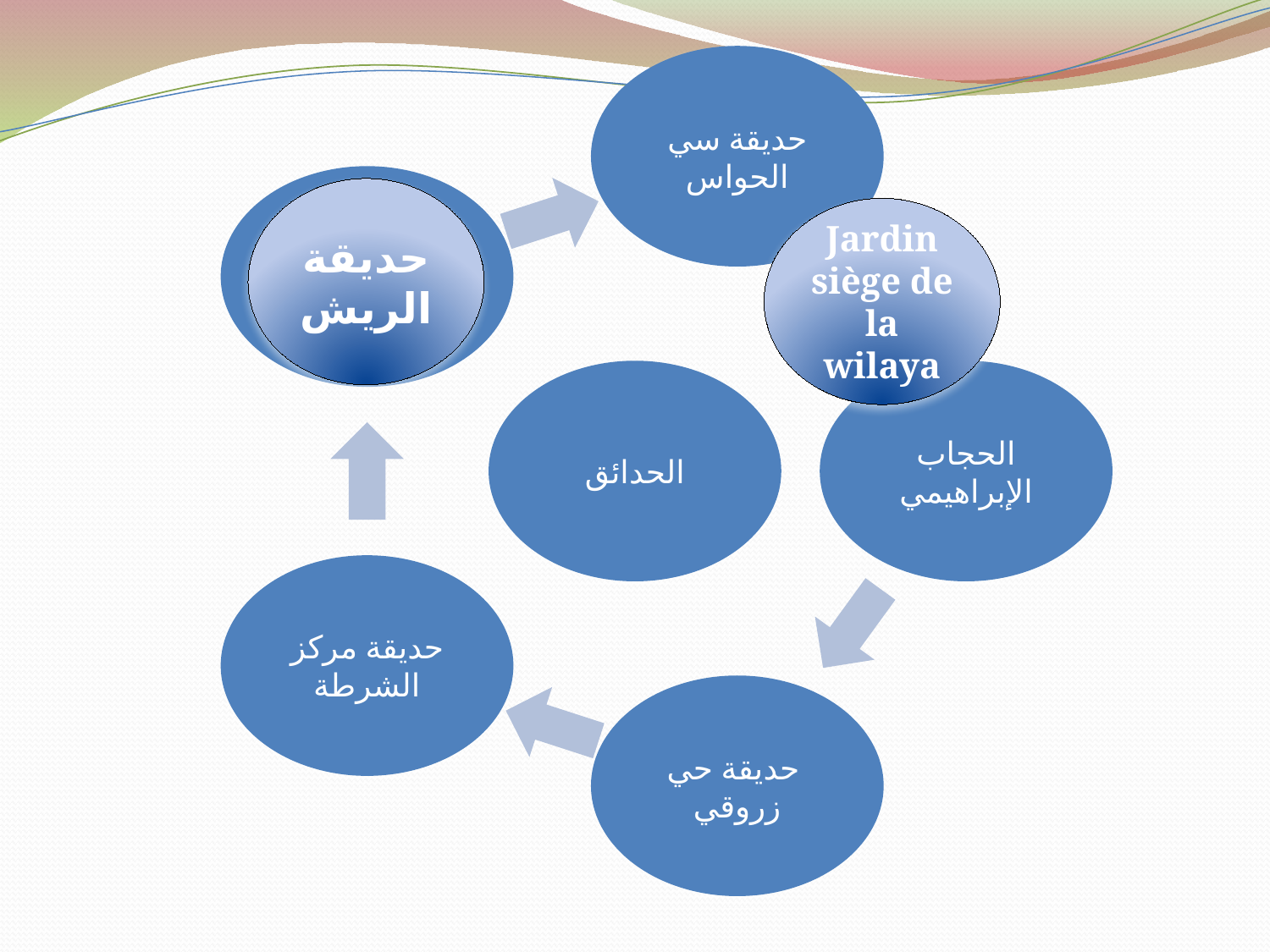

الحدائق
حديقة مركز الشرطة
حديقة سي الحواس
 حديقة حي زروقي
حديقة الريش
Jardin siège de la wilaya